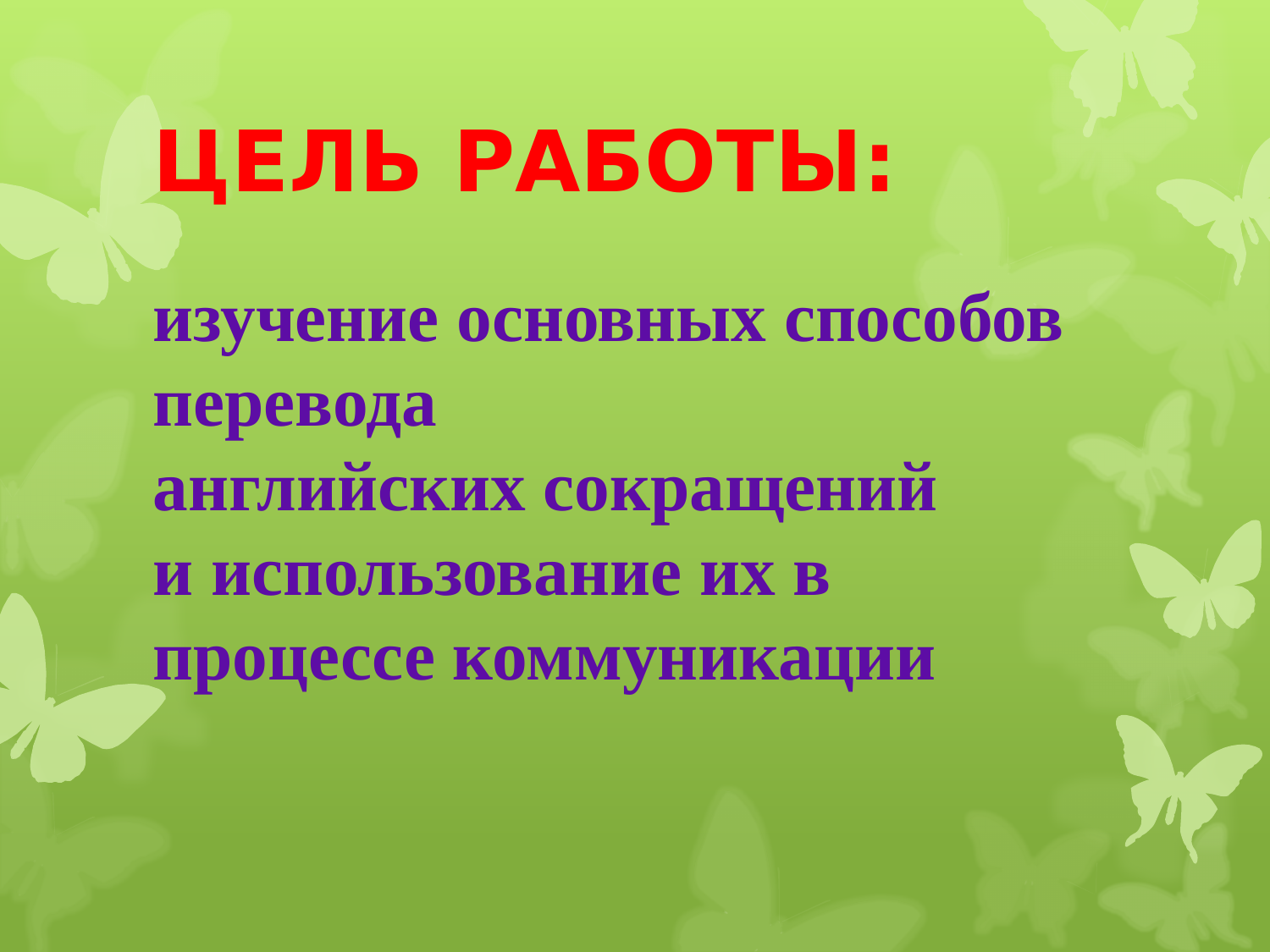

# ЦЕЛЬ РАБОТЫ:
изучение основных способов перевода
английских сокращений
и использование их в процессе коммуникации